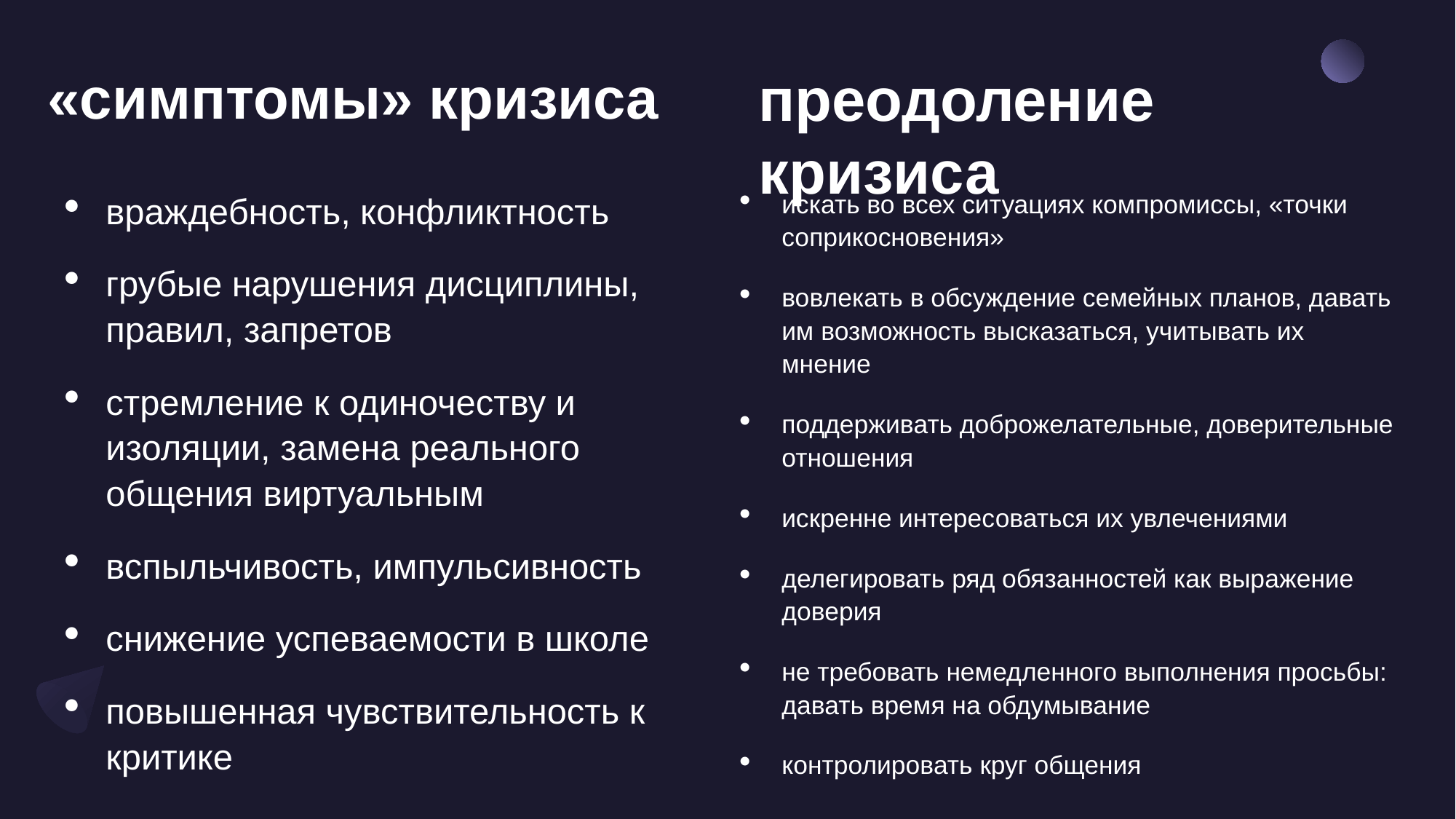

преодоление кризиса
# «симптомы» кризиса
враждебность, конфликтность
грубые нарушения дисциплины, правил, запретов
стремление к одиночеству и изоляции, замена реального общения виртуальным
вспыльчивость, импульсивность
снижение успеваемости в школе
повышенная чувствительность к критике

искать во всех ситуациях компромиссы, «точки соприкосновения»
вовлекать в обсуждение семейных планов, давать им возможность высказаться, учитывать их мнение
поддерживать доброжелательные, доверительные отношения
искренне интересоваться их увлечениями
делегировать ряд обязанностей как выражение доверия
не требовать немедленного выполнения просьбы: давать время на обдумывание
контролировать круг общения